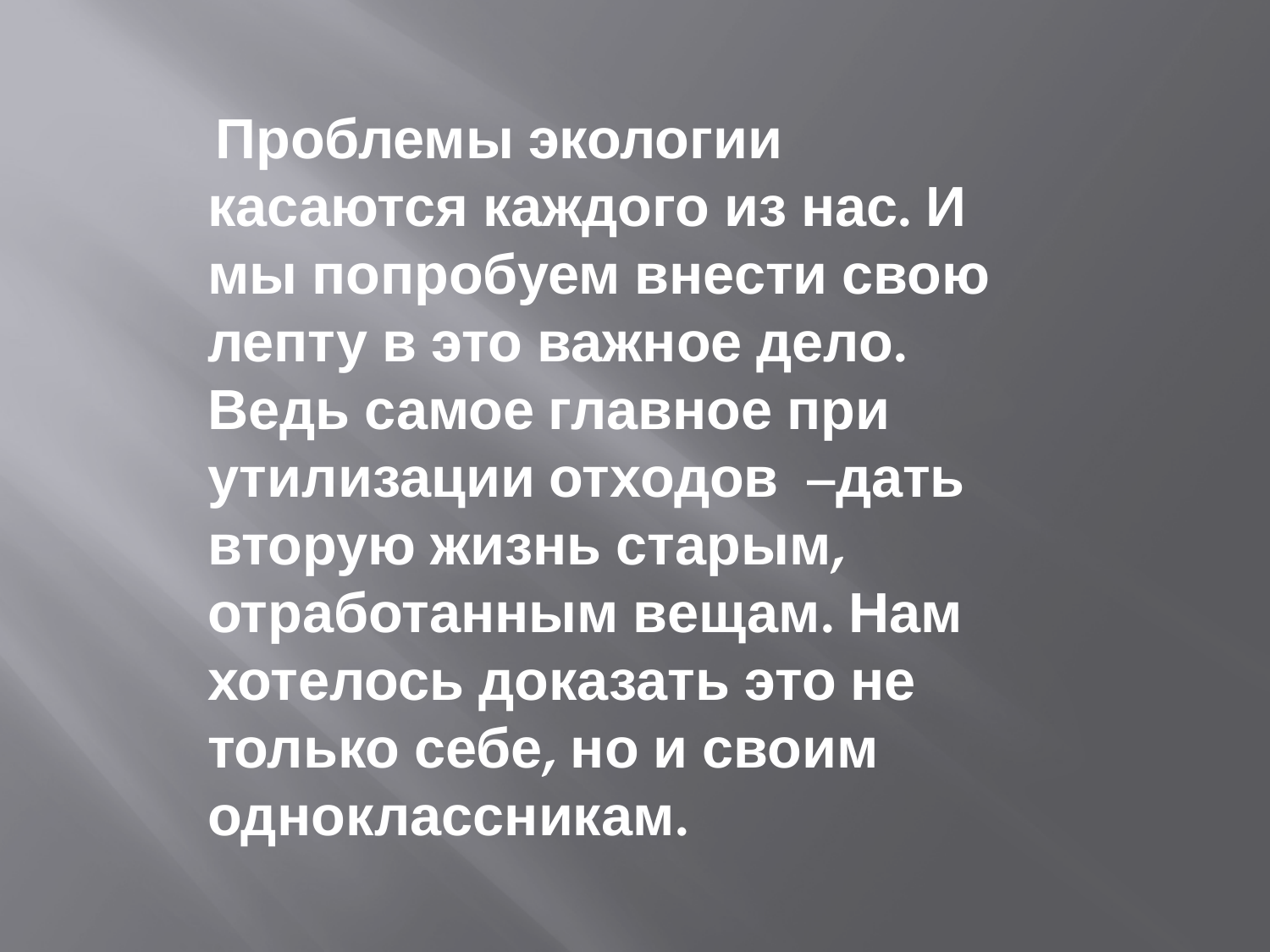

Проблемы экологии касаются каждого из нас. И мы попробуем внести свою лепту в это важное дело. Ведь самое главное при утилизации отходов  –дать вторую жизнь старым, отработанным вещам. Нам хотелось доказать это не только себе, но и своим одноклассникам.